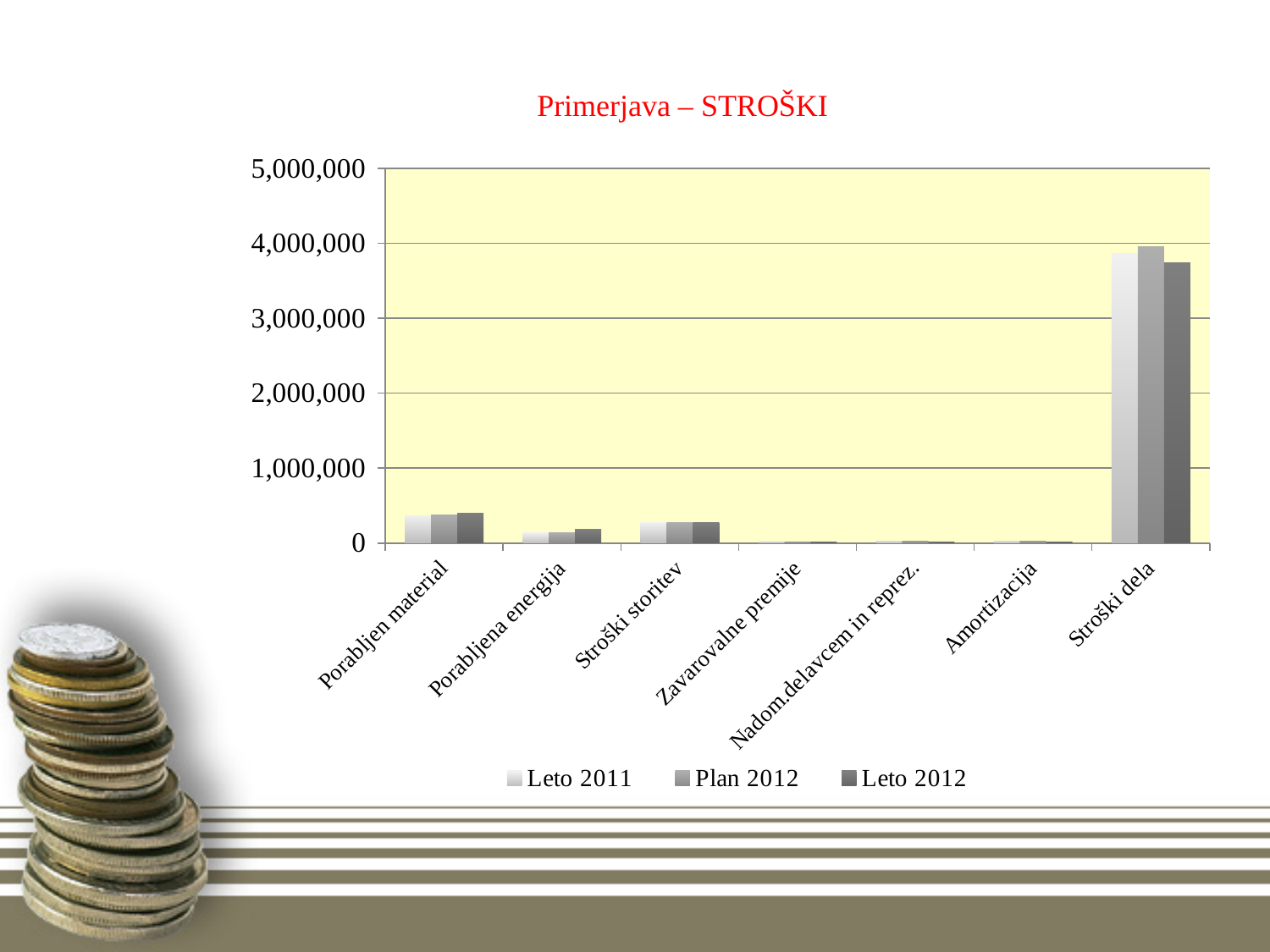

# Primerjava – STROŠKI

### Chart

| Category | Leto 2011 | Plan 2012 | Leto 2012 |
|---|---|---|---|
| Porabljen material | 369282.48 | 378548.51 | 392606.66 |
| Porabljena energija | 132286.99 | 138816.84 | 188230.15 |
| Stroški storitev | 273962.64 | 272256.77 | 272303.94 |
| Zavarovalne premije | 14032.6 | 14341.32 | 12209.14 |
| Nadom.delavcem in reprez. | 22091.82 | 22577.84 | 11864.83 |
| Amortizacija | 22650.04 | 30000.0 | 19289.65 |
| Stroški dela | 3869260.82 | 3953446.78 | 3735961.16 |